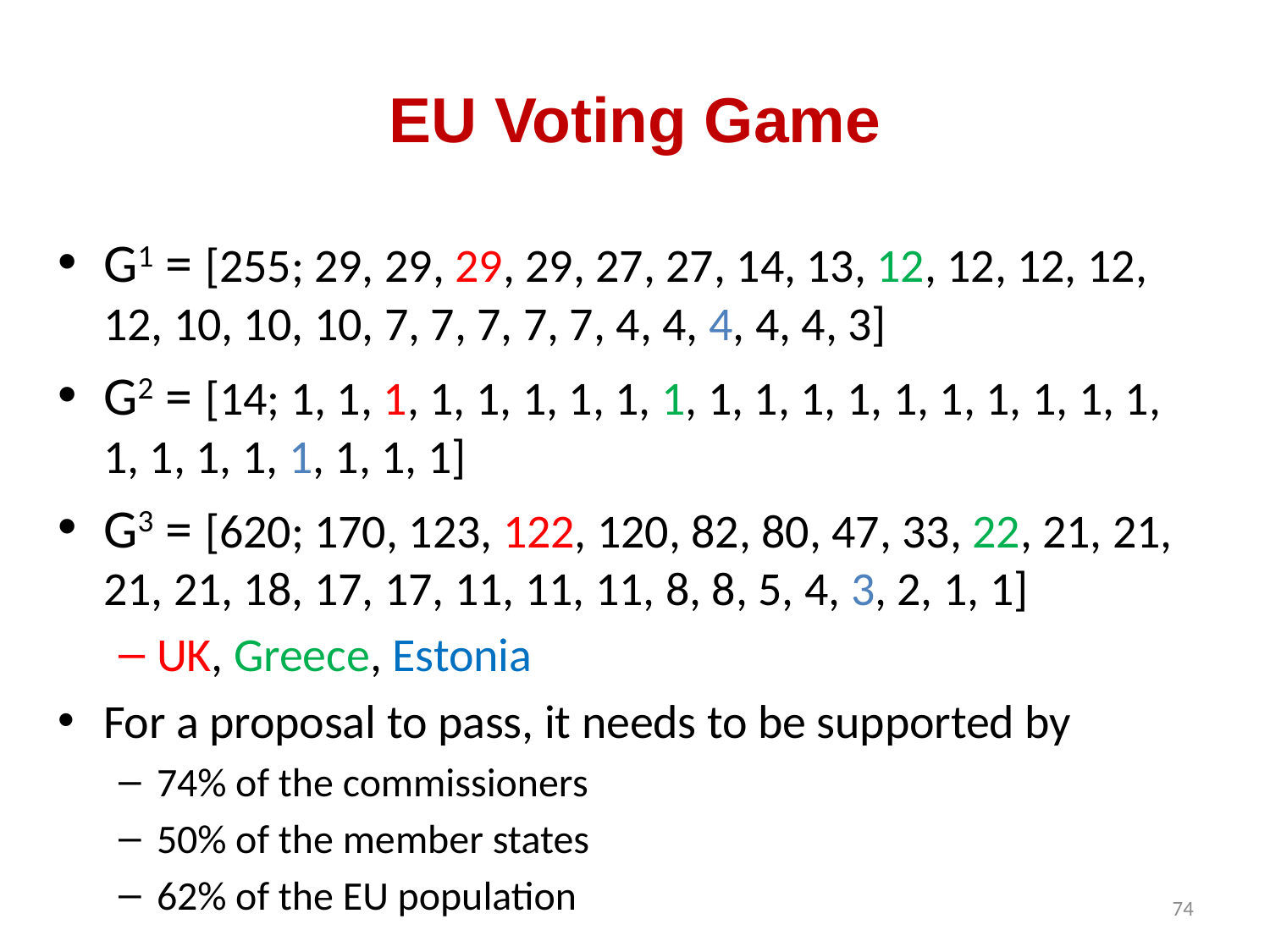

# EU Voting Game
G1 = [255; 29, 29, 29, 29, 27, 27, 14, 13, 12, 12, 12, 12, 12, 10, 10, 10, 7, 7, 7, 7, 7, 4, 4, 4, 4, 4, 3]
G2 = [14; 1, 1, 1, 1, 1, 1, 1, 1, 1, 1, 1, 1, 1, 1, 1, 1, 1, 1, 1, 1, 1, 1, 1, 1, 1, 1, 1]
G3 = [620; 170, 123, 122, 120, 82, 80, 47, 33, 22, 21, 21, 21, 21, 18, 17, 17, 11, 11, 11, 8, 8, 5, 4, 3, 2, 1, 1]
UK, Greece, Estonia
For a proposal to pass, it needs to be supported by
74% of the commissioners
50% of the member states
62% of the EU population
74